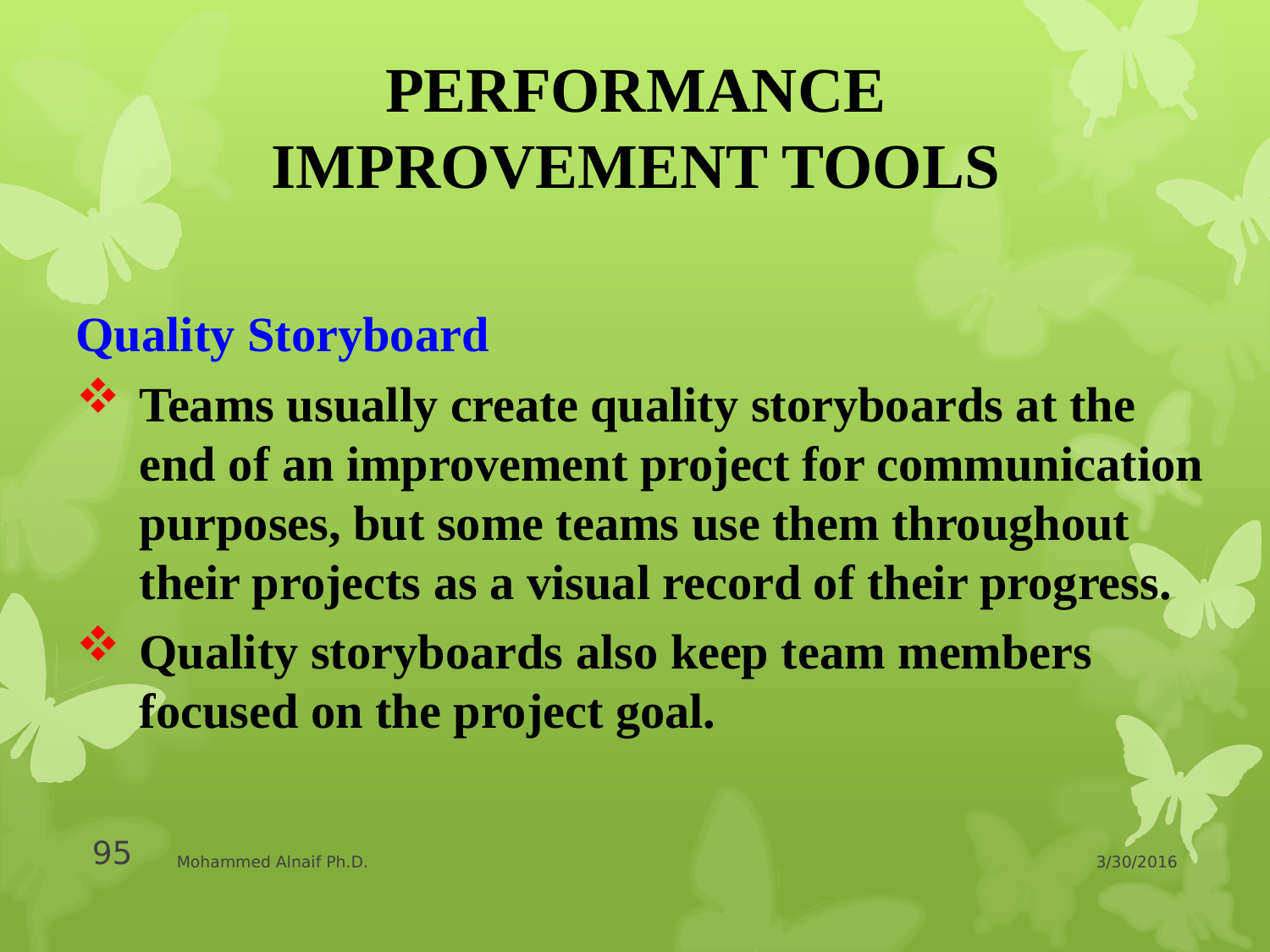

PERFORMANCE IMPROVEMENT TOOLS
Quality Storyboard
Teams usually create quality storyboards at the end of an improvement project for communication purposes, but some teams use them throughout their projects as a visual record of their progress.
Quality storyboards also keep team members focused on the project goal.

95
Mohammed Alnaif Ph.D.
3/30/2016